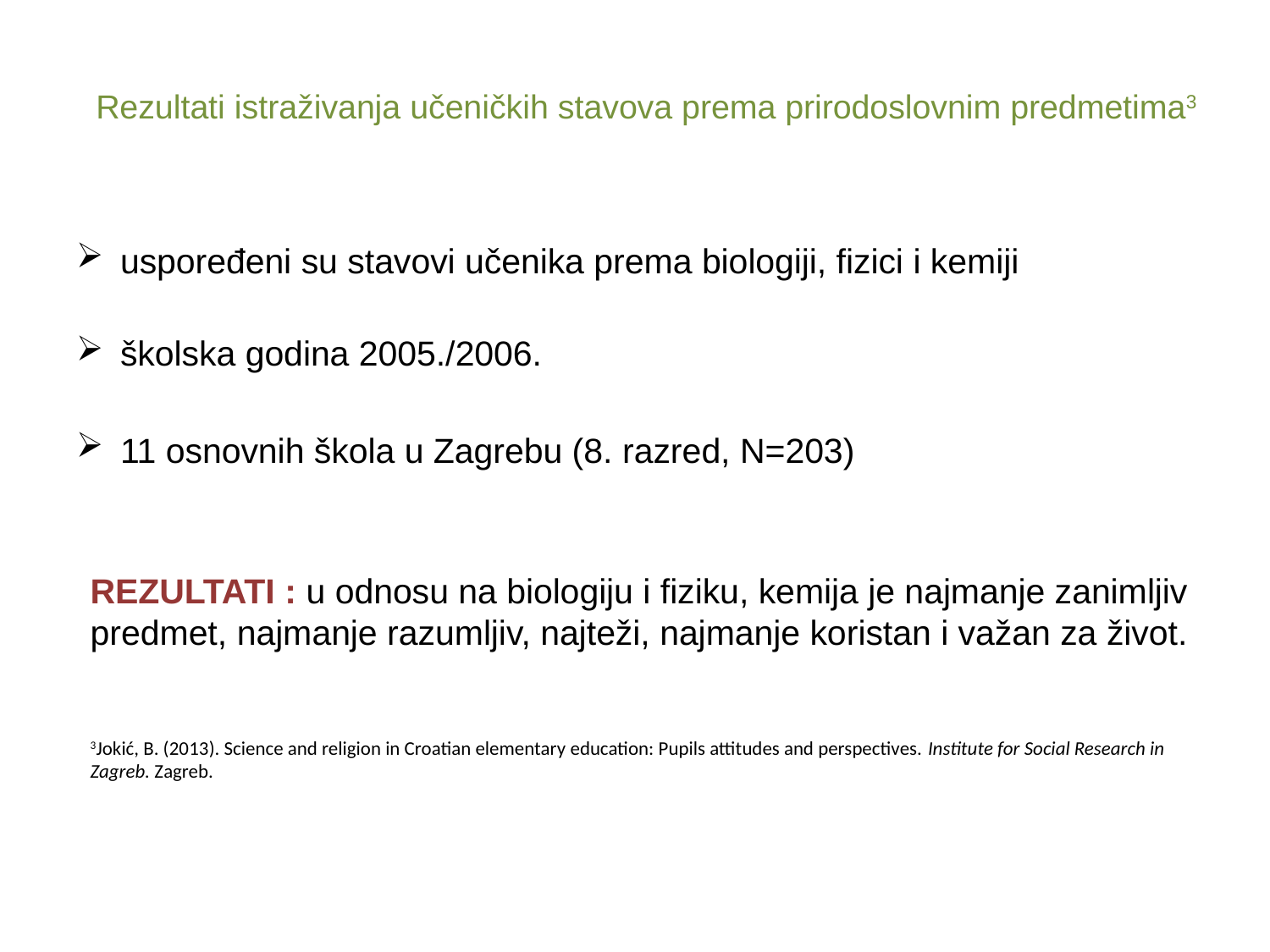

# Rezultati istraživanja učeničkih stavova prema prirodoslovnim predmetima3

uspoređeni su stavovi učenika prema biologiji, fizici i kemiji

školska godina 2005./2006.

11 osnovnih škola u Zagrebu (8. razred, N=203)

REZULTATI : u odnosu na biologiju i fiziku, kemija je najmanje zanimljiv predmet, najmanje razumljiv, najteži, najmanje koristan i važan za život.

3Jokić, B. (2013). Science and religion in Croatian elementary education: Pupils attitudes and perspectives. Institute for Social Research in Zagreb. Zagreb.